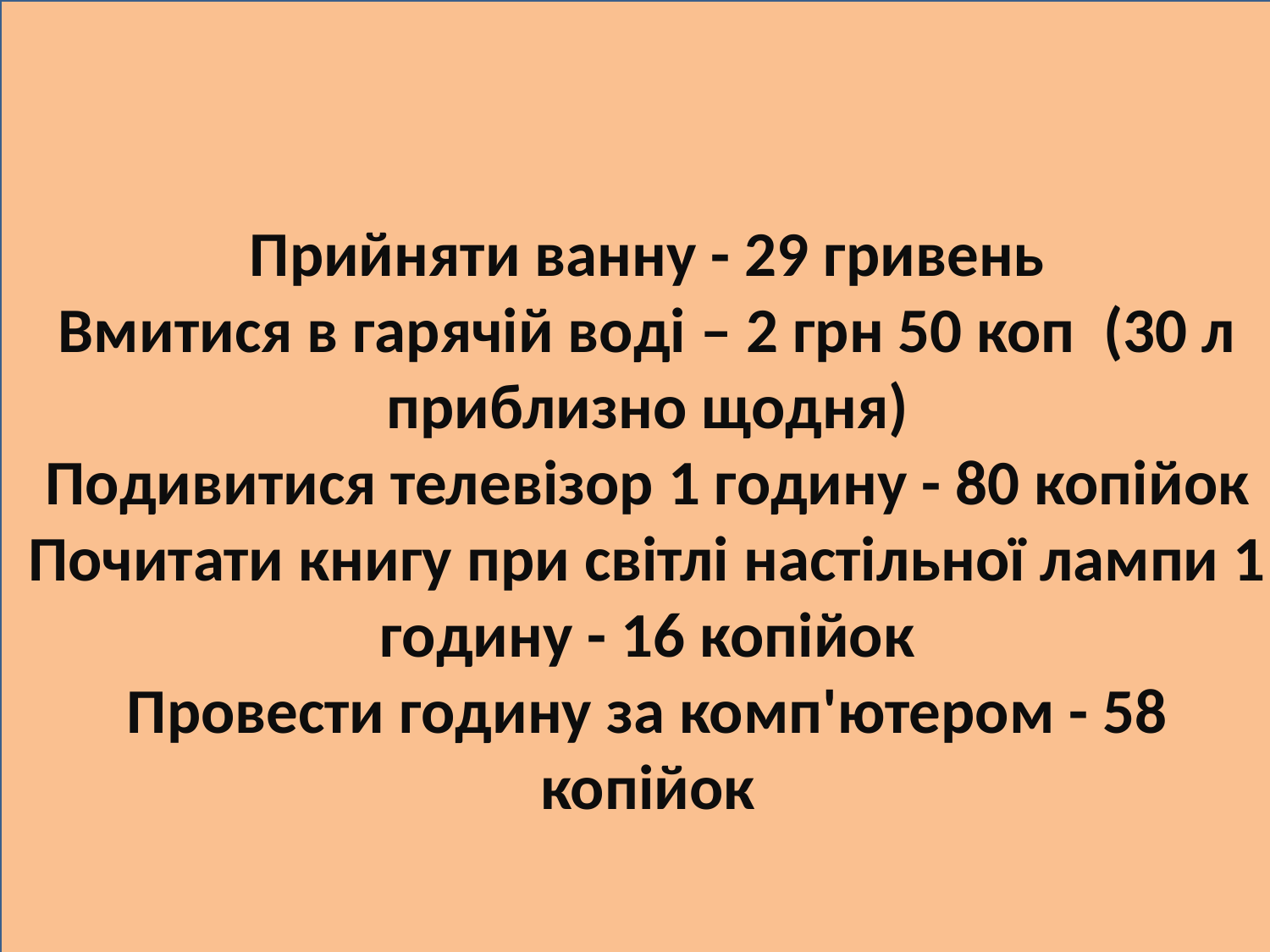

Прийняти ванну - 29 гривень
Вмитися в гарячій воді – 2 грн 50 коп  (30 л приблизно щодня)
Подивитися телевізор 1 годину - 80 копійок
Почитати книгу при світлі настільної лампи 1 годину - 16 копійок
Провести годину за комп'ютером - 58 копійок